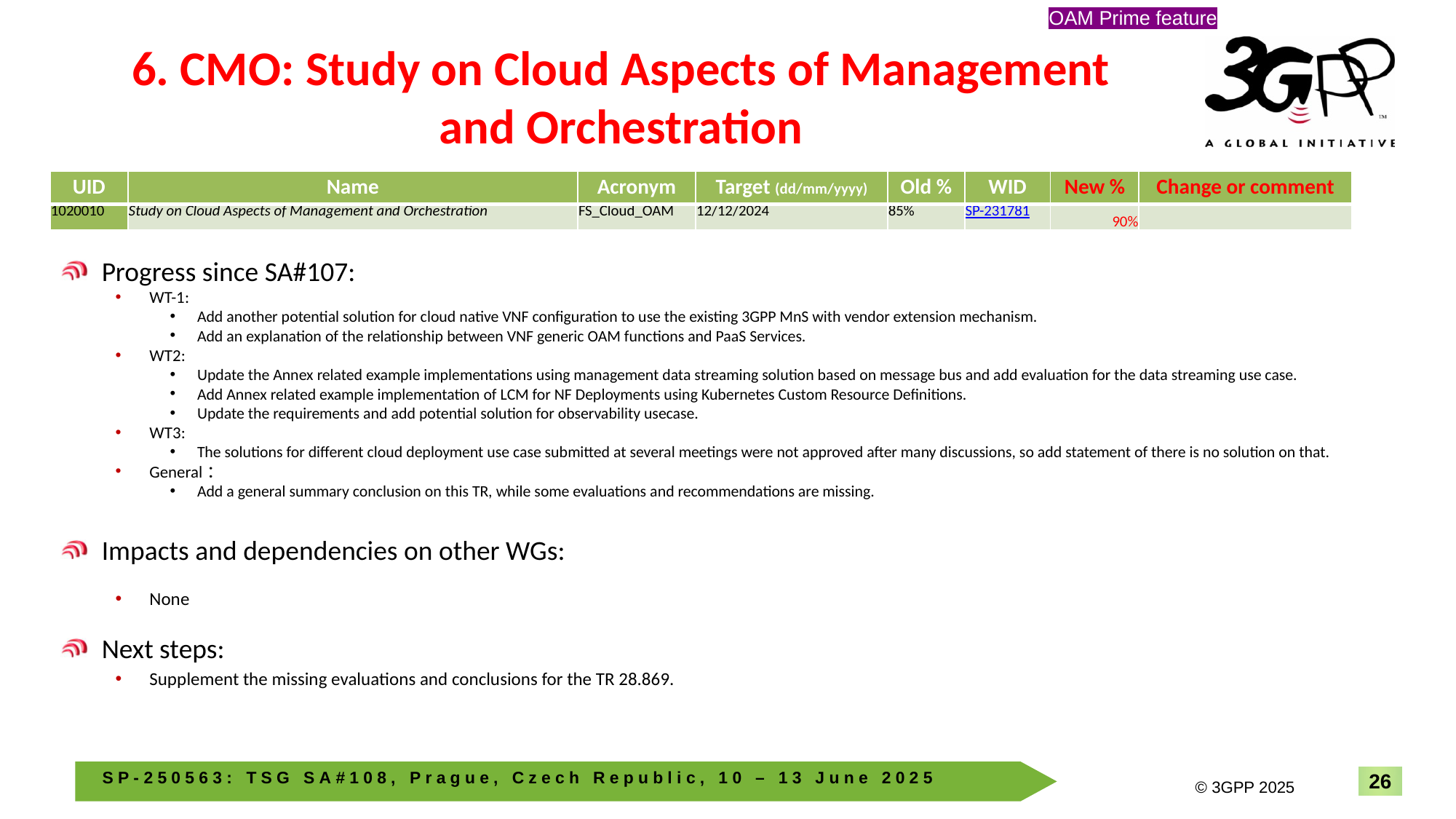

OAM Prime feature
# 6. CMO: Study on Cloud Aspects of Management and Orchestration
| UID | Name | Acronym | Target (dd/mm/yyyy) | Old % | WID | New % | Change or comment |
| --- | --- | --- | --- | --- | --- | --- | --- |
| 1020010 | Study on Cloud Aspects of Management and Orchestration | FS\_Cloud\_OAM | 12/12/2024 | 85% | SP-231781 | 90% |  |
Progress since SA#107:
WT-1:
Add another potential solution for cloud native VNF configuration to use the existing 3GPP MnS with vendor extension mechanism.
Add an explanation of the relationship between VNF generic OAM functions and PaaS Services.
WT2:
Update the Annex related example implementations using management data streaming solution based on message bus and add evaluation for the data streaming use case.
Add Annex related example implementation of LCM for NF Deployments using Kubernetes Custom Resource Definitions.
Update the requirements and add potential solution for observability usecase.
WT3:
The solutions for different cloud deployment use case submitted at several meetings were not approved after many discussions, so add statement of there is no solution on that.
General：
Add a general summary conclusion on this TR, while some evaluations and recommendations are missing.

Impacts and dependencies on other WGs:

None

Next steps:
Supplement the missing evaluations and conclusions for the TR 28.869.